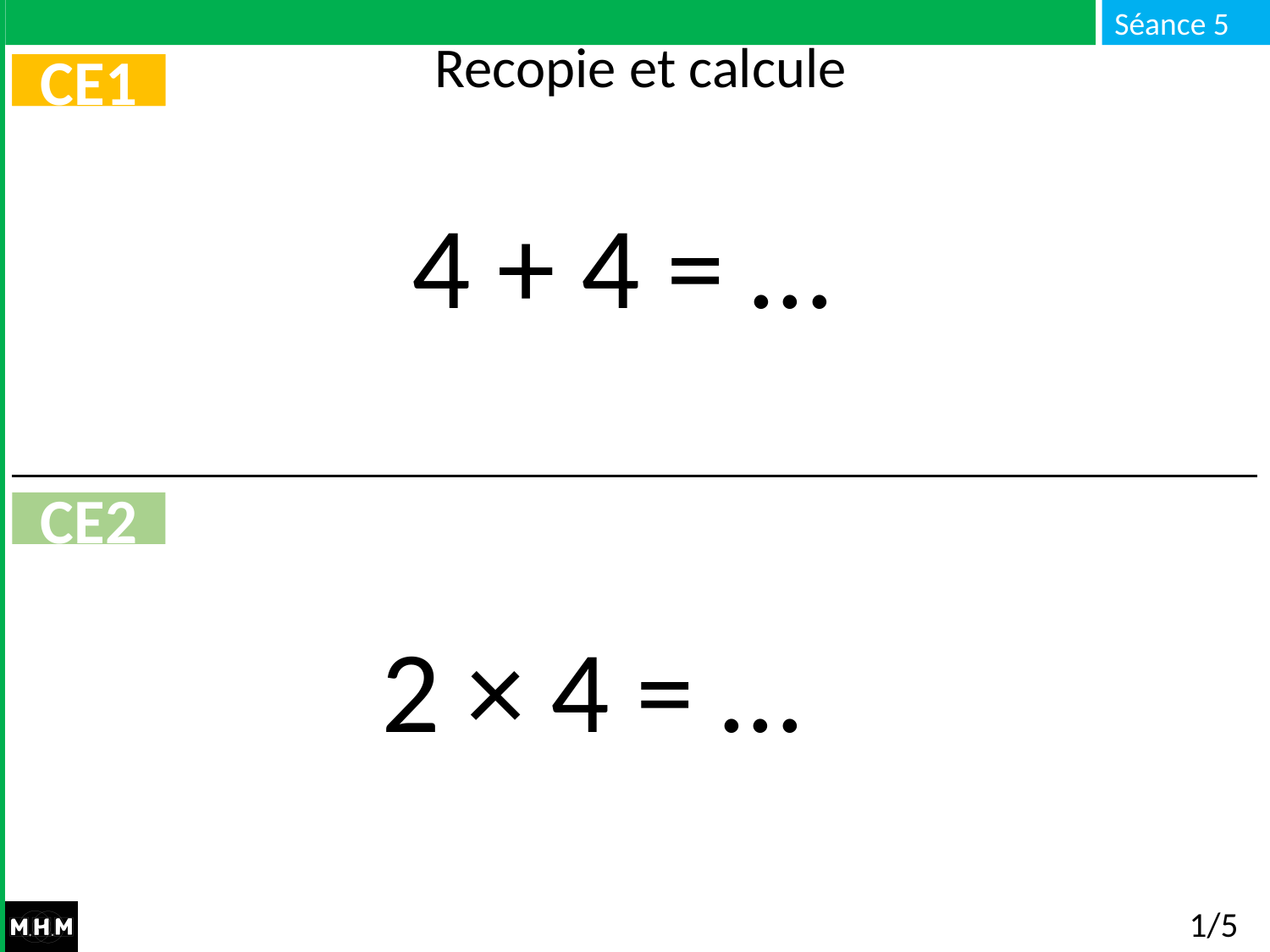

Recopie et calcule
CE1
CE1
4 + 4 = …
CE2
2 × 4 = …
1/5